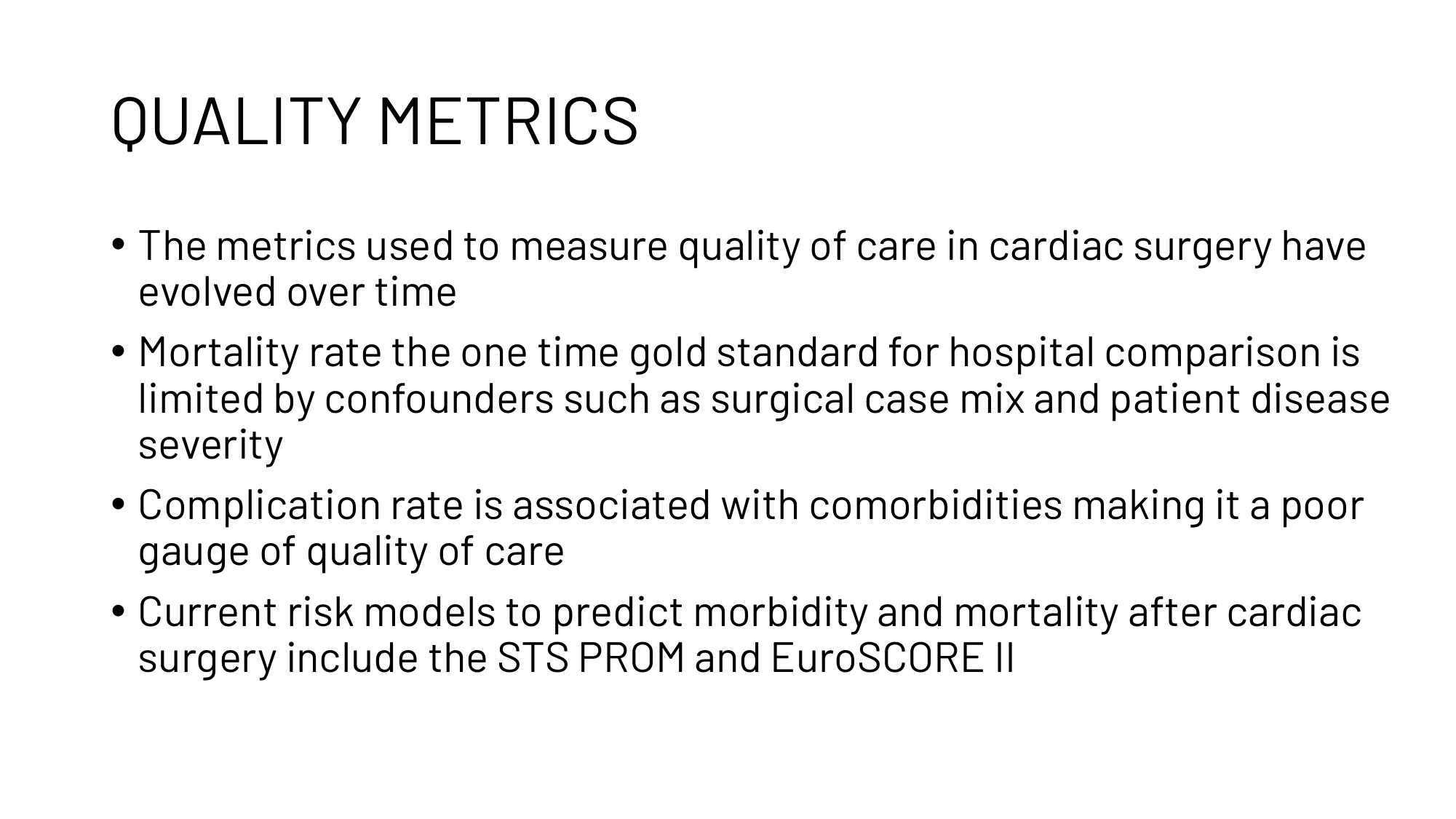

# QUALITY METRICS
The metrics used to measure quality of care in cardiac surgery have evolved over time
Mortality rate the one time gold standard for hospital comparison is limited by confounders such as surgical case mix and patient disease severity
Complication rate is associated with comorbidities making it a poor gauge of quality of care
Current risk models to predict morbidity and mortality after cardiac surgery include the STS PROM and EuroSCORE II